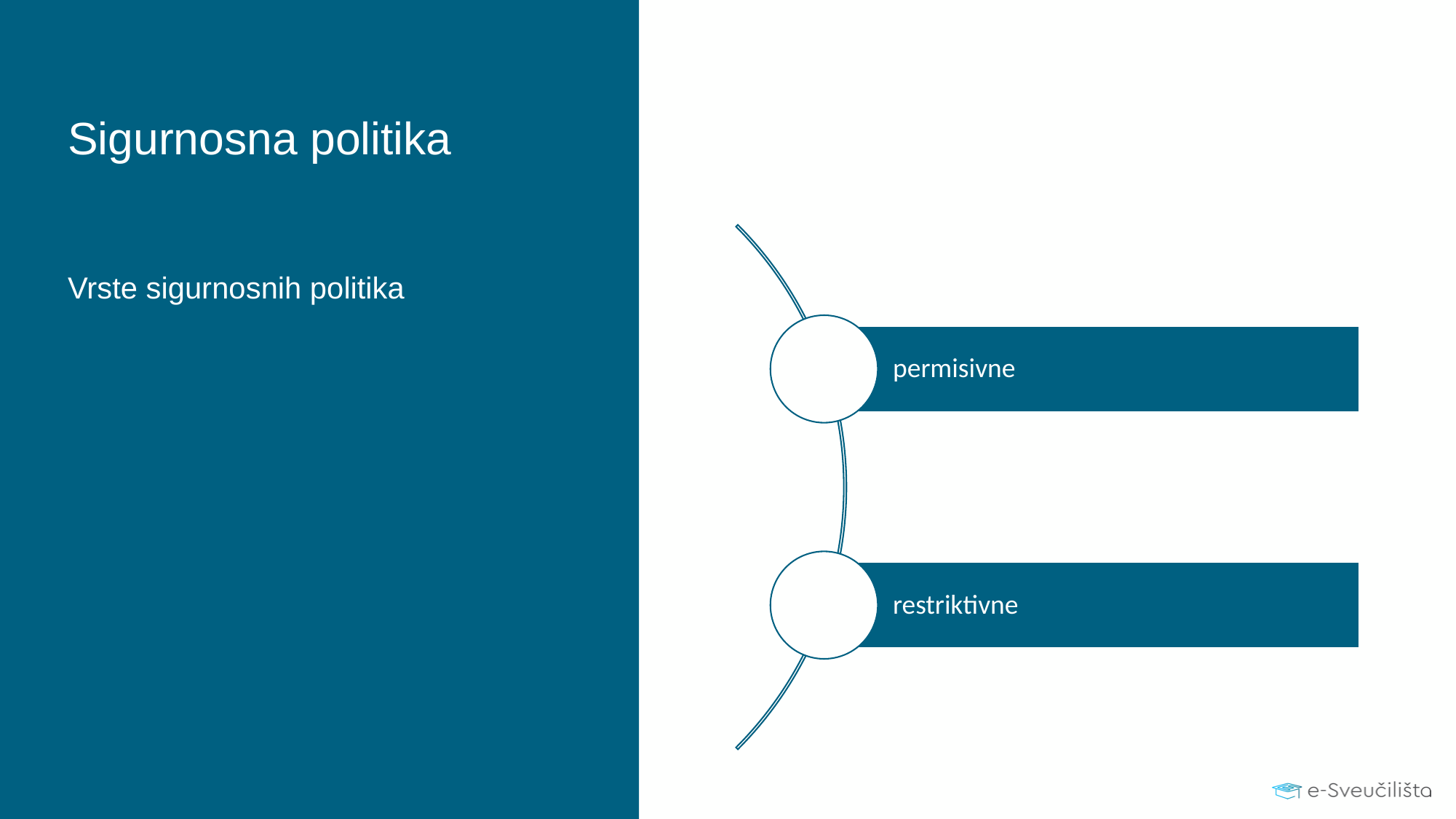

# Sigurnosna politika

permisivne

restriktivne

Vrste sigurnosnih politika